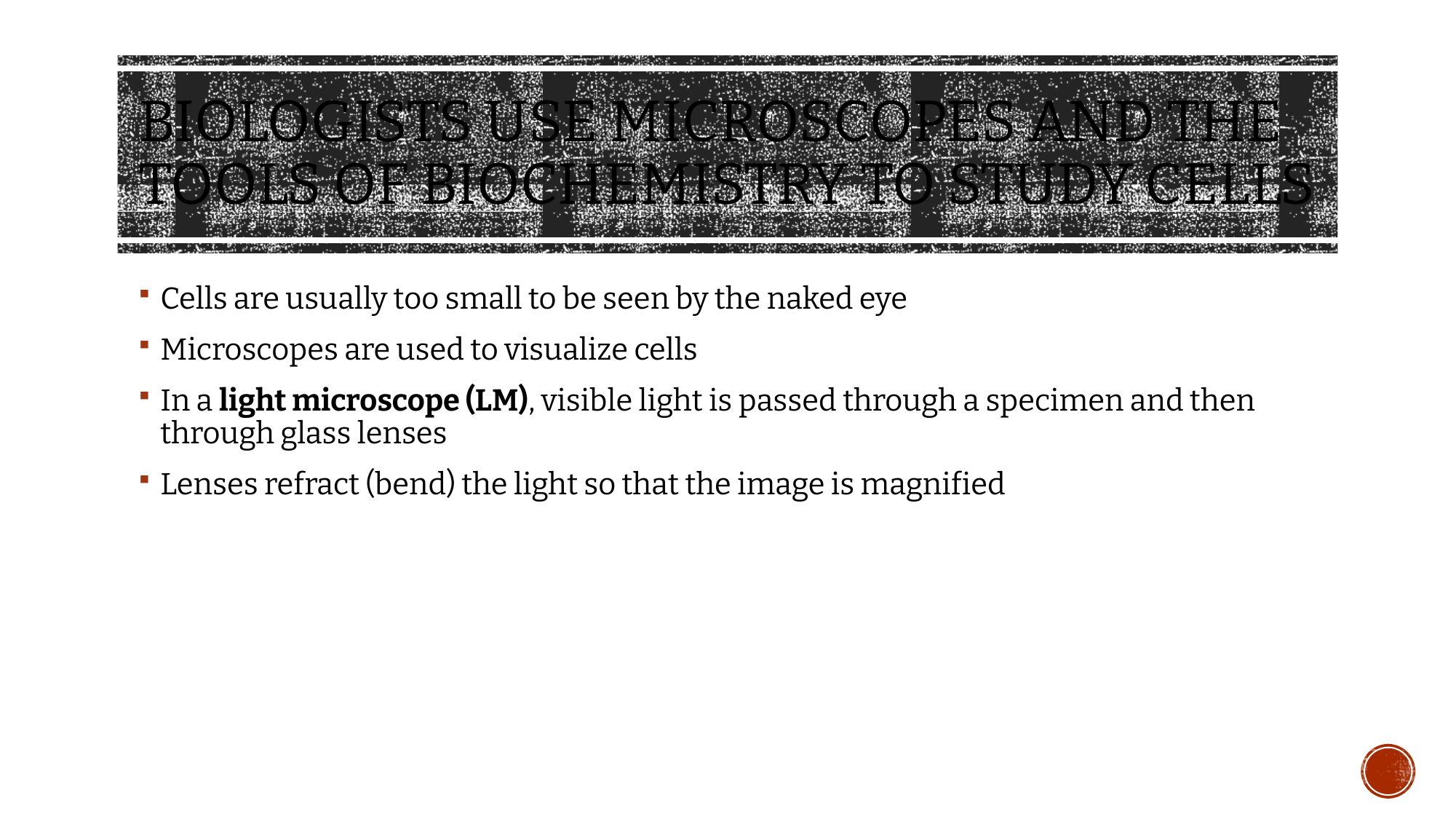

# Biologists use microscopes and the tools of biochemistry to study cells

Cells are usually too small to be seen by the naked eye
Microscopes are used to visualize cells
In a light microscope (LM), visible light is passed through a specimen and then through glass lenses
Lenses refract (bend) the light so that the image is magnified